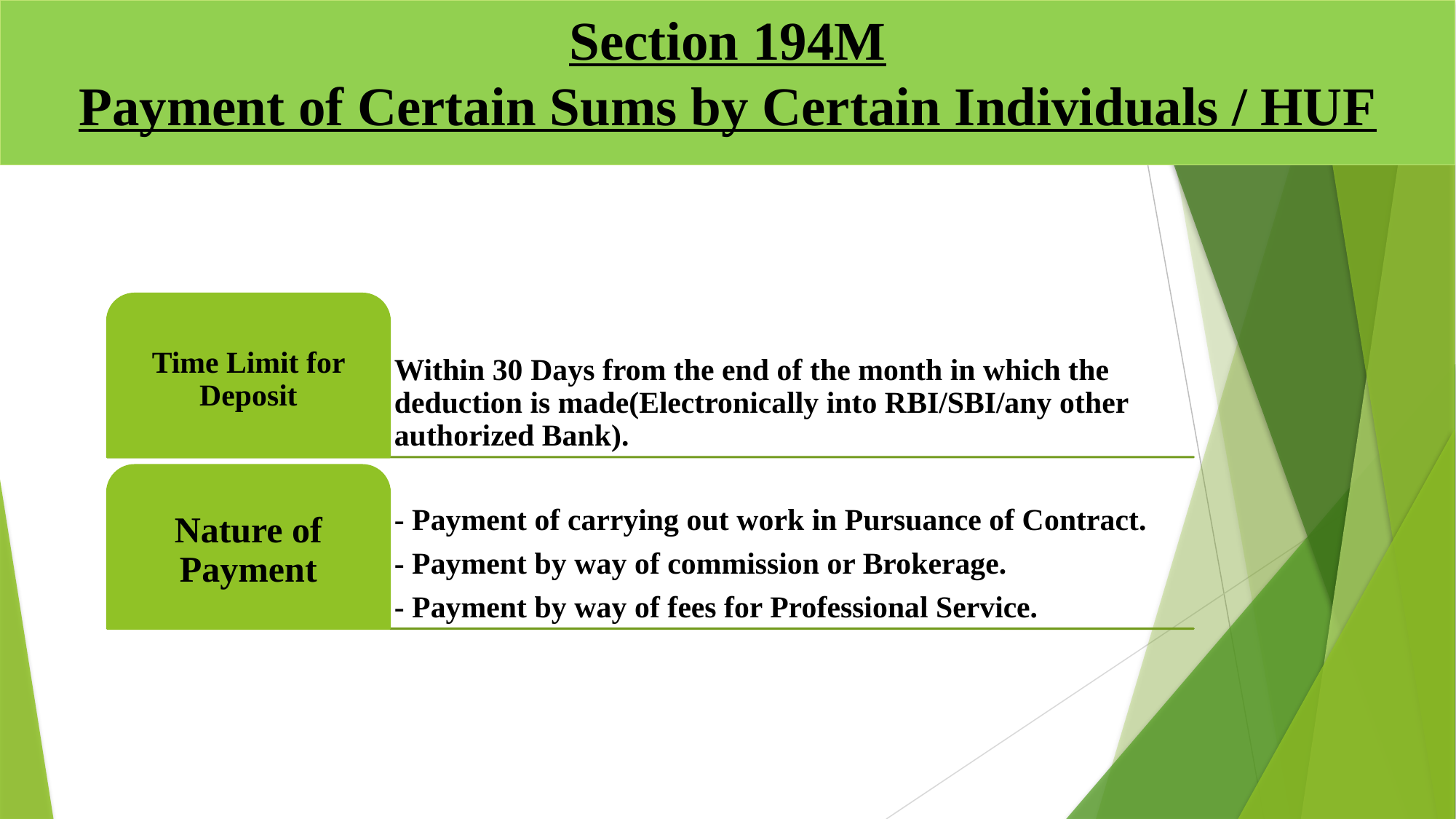

# Section 194M Payment of Certain Sums by Certain Individuals / HUF
Within 30 Days from the end of the month in which the deduction is made(Electronically into RBI/SBI/any other authorized Bank).
Time Limit for Deposit
- Payment of carrying out work in Pursuance of Contract.
- Payment by way of commission or Brokerage.
- Payment by way of fees for Professional Service.
Nature of Payment